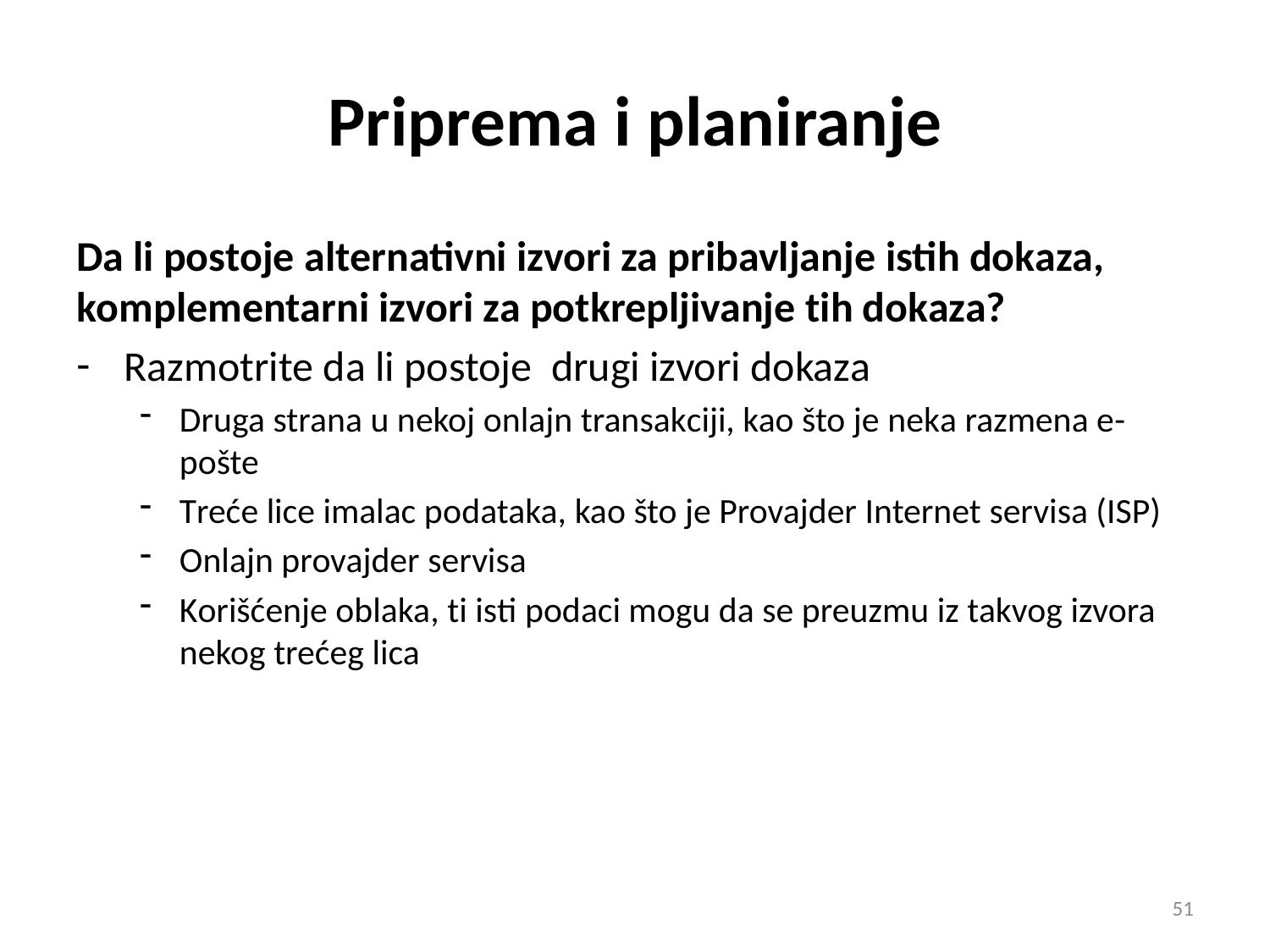

# Priprema i planiranje
Da li postoje alternativni izvori za pribavljanje istih dokaza, komplementarni izvori za potkrepljivanje tih dokaza?
Razmotrite da li postoje  drugi izvori dokaza
Druga strana u nekoj onlajn transakciji, kao što je neka razmena e-pošte
Treće lice imalac podataka, kao što je Provajder Internet servisa (ISP)
Onlajn provajder servisa
Korišćenje oblaka, ti isti podaci mogu da se preuzmu iz takvog izvora nekog trećeg lica

51